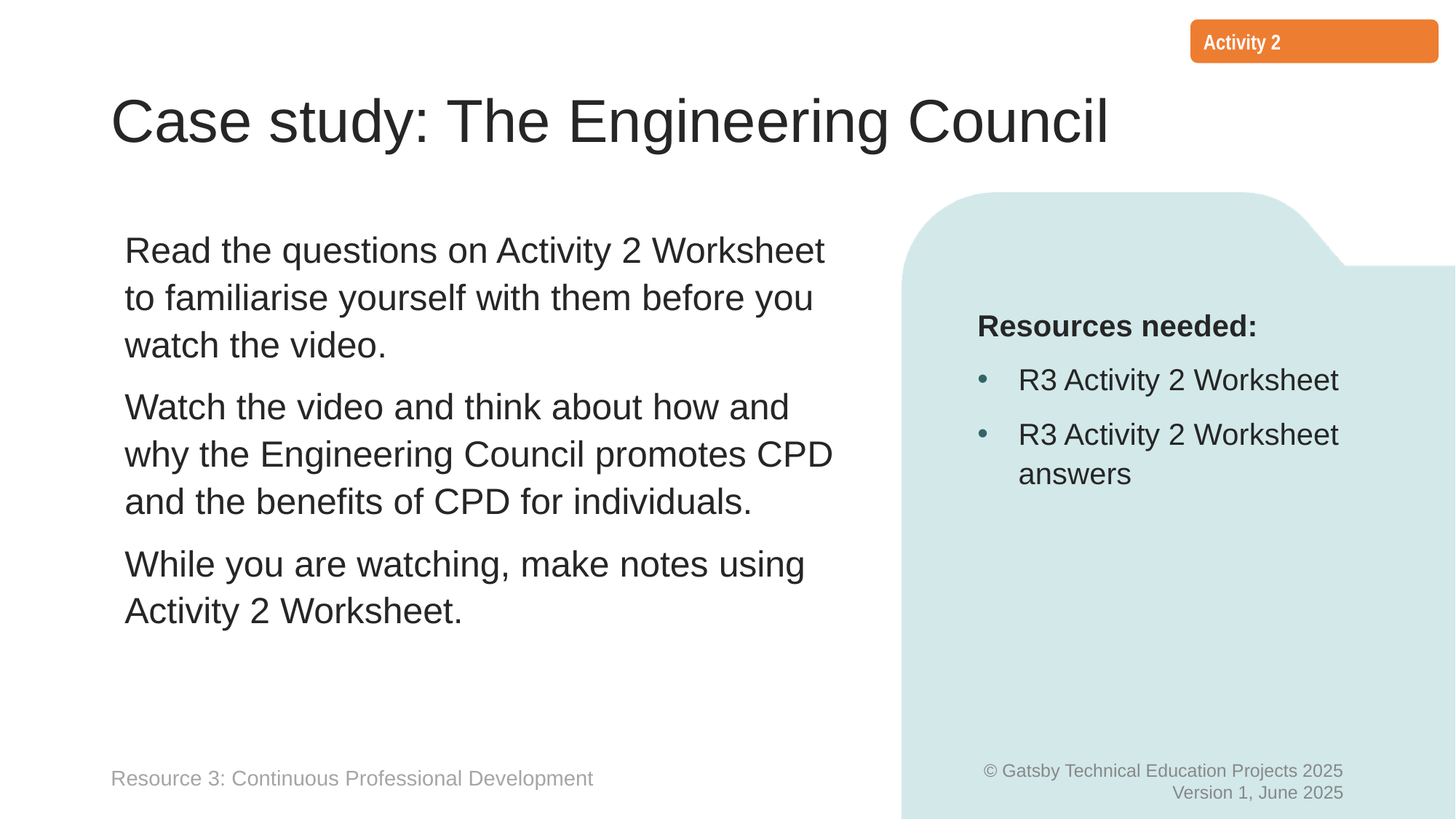

Activity 2
# Case study: The Engineering Council
Read the questions on Activity 2 Worksheet to familiarise yourself with them before you watch the video.
Watch the video and think about how and why the Engineering Council promotes CPD and the benefits of CPD for individuals.
While you are watching, make notes using Activity 2 Worksheet.
Resources needed:
R3 Activity 2 Worksheet
R3 Activity 2 Worksheet answers